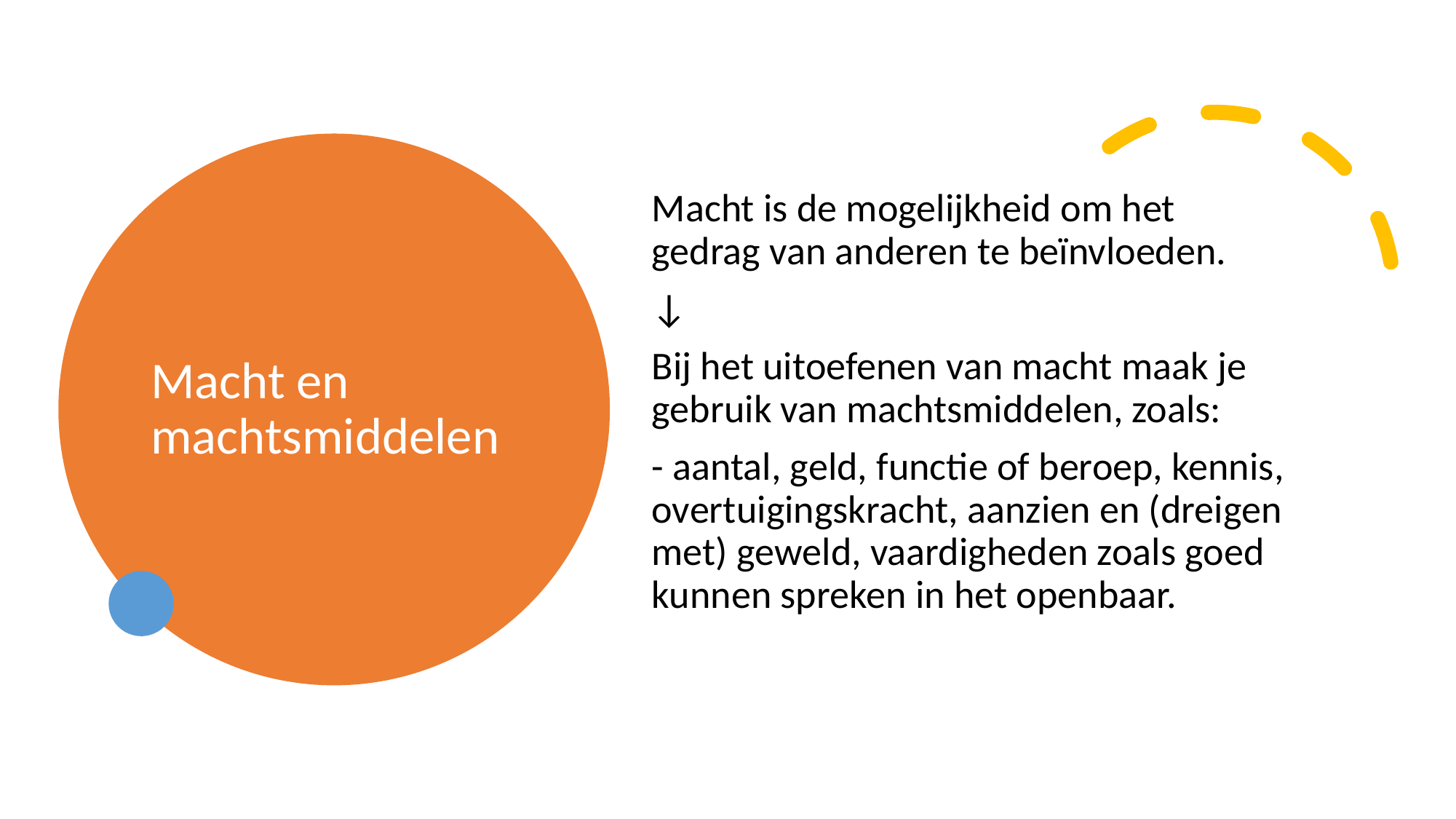

# Macht en machtsmiddelen
Macht is de mogelijkheid om het gedrag van anderen te beïnvloeden.
↓
Bij het uitoefenen van macht maak je gebruik van machtsmiddelen, zoals:
- aantal, geld, functie of beroep, kennis, overtuigingskracht, aanzien en (dreigen met) geweld, vaardigheden zoals goed kunnen spreken in het openbaar.